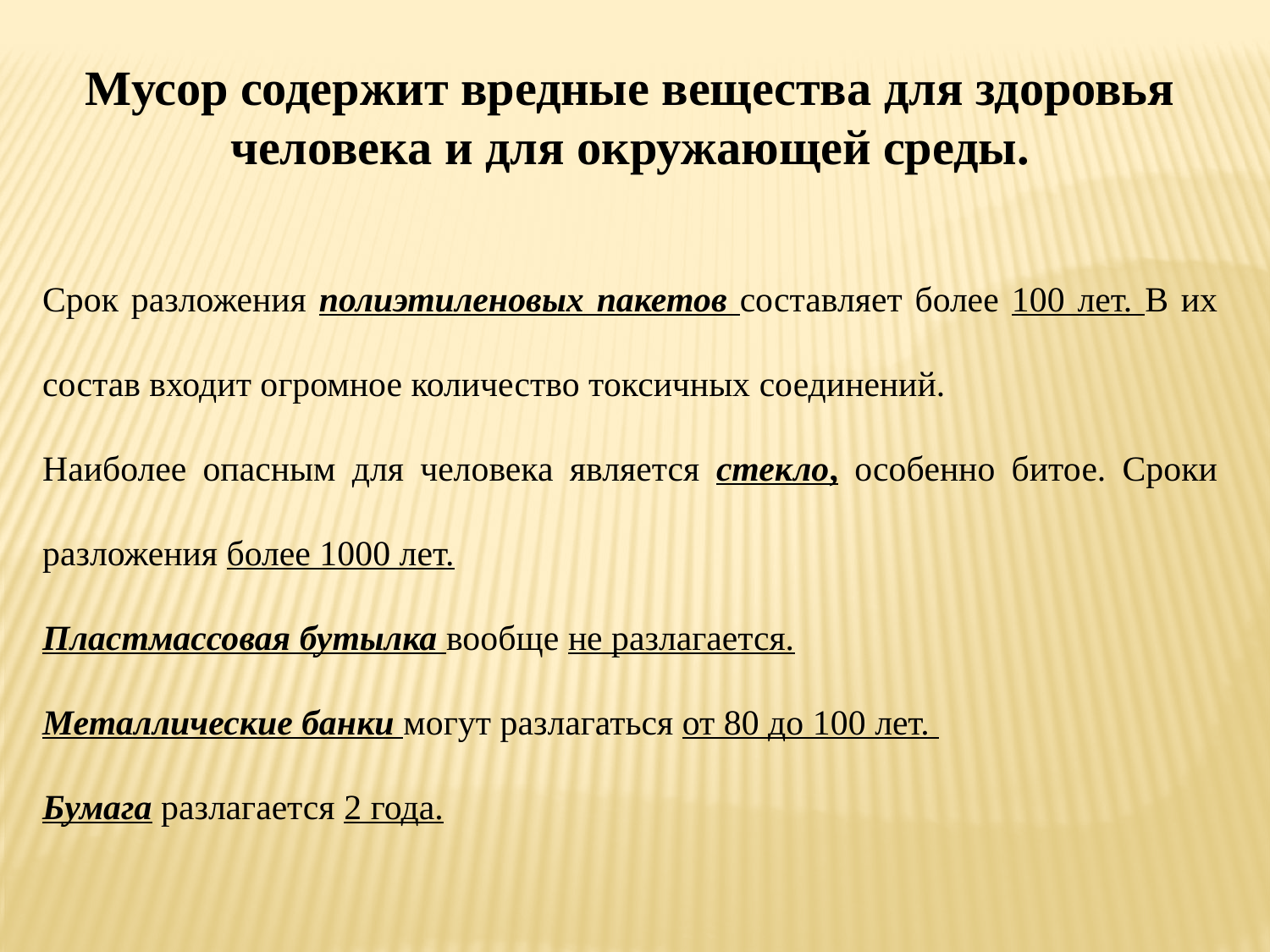

Мусор содержит вредные вещества для здоровья человека и для окружающей среды.

Срок разложения полиэтиленовых пакетов составляет более 100 лет. В их состав входит огромное количество токсичных соединений.
Наиболее опасным для человека является стекло, особенно битое. Сроки разложения более 1000 лет.
Пластмассовая бутылка вообще не разлагается.
Металлические банки могут разлагаться от 80 до 100 лет.
Бумага разлагается 2 года.